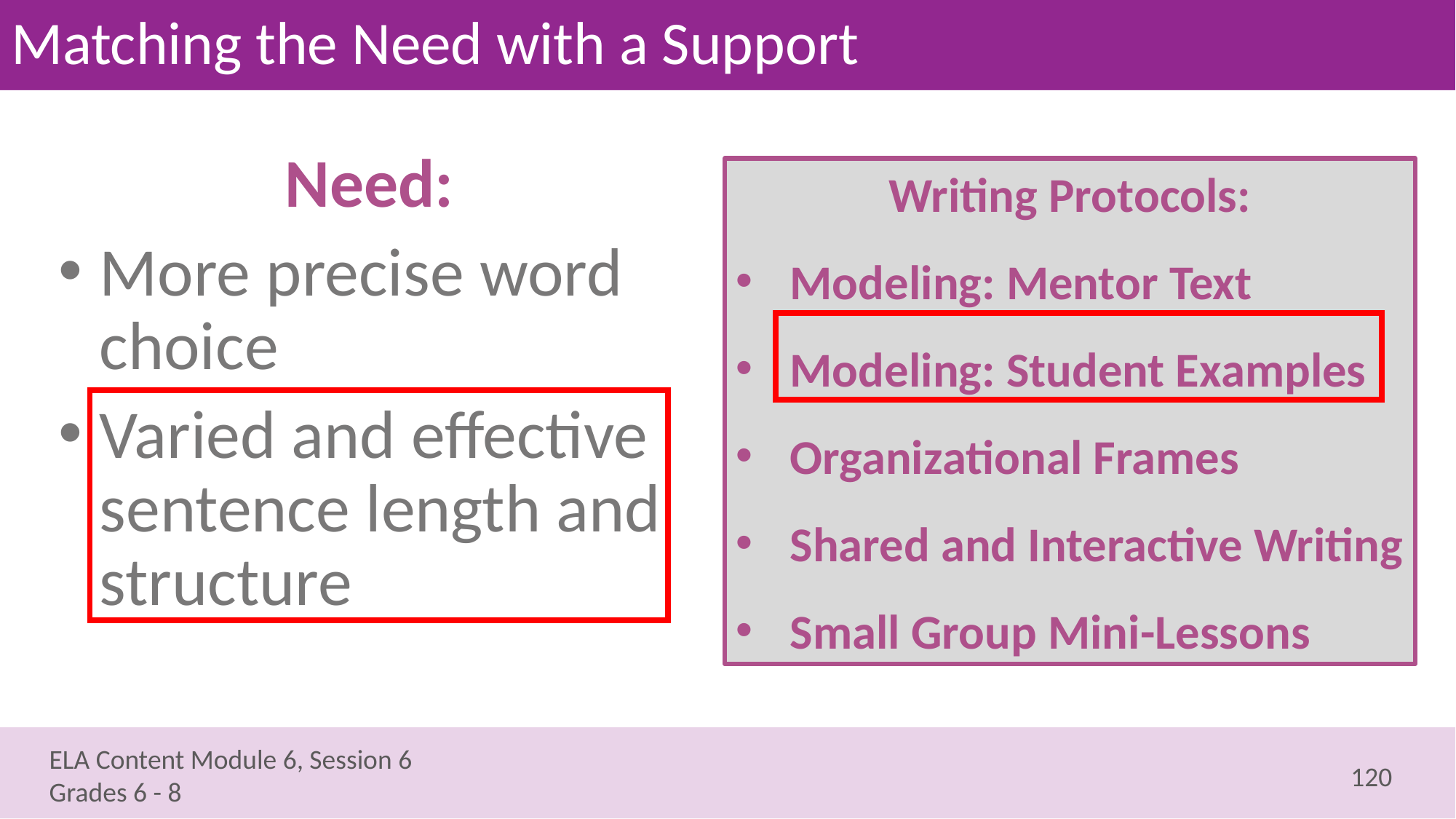

# Matching the Need with a Support
Need:
More precise word choice
Varied and effective sentence length and structure

Writing Protocols:
Modeling: Mentor Text
Modeling: Student Examples
Organizational Frames
Shared and Interactive Writing
Small Group Mini-Lessons

120